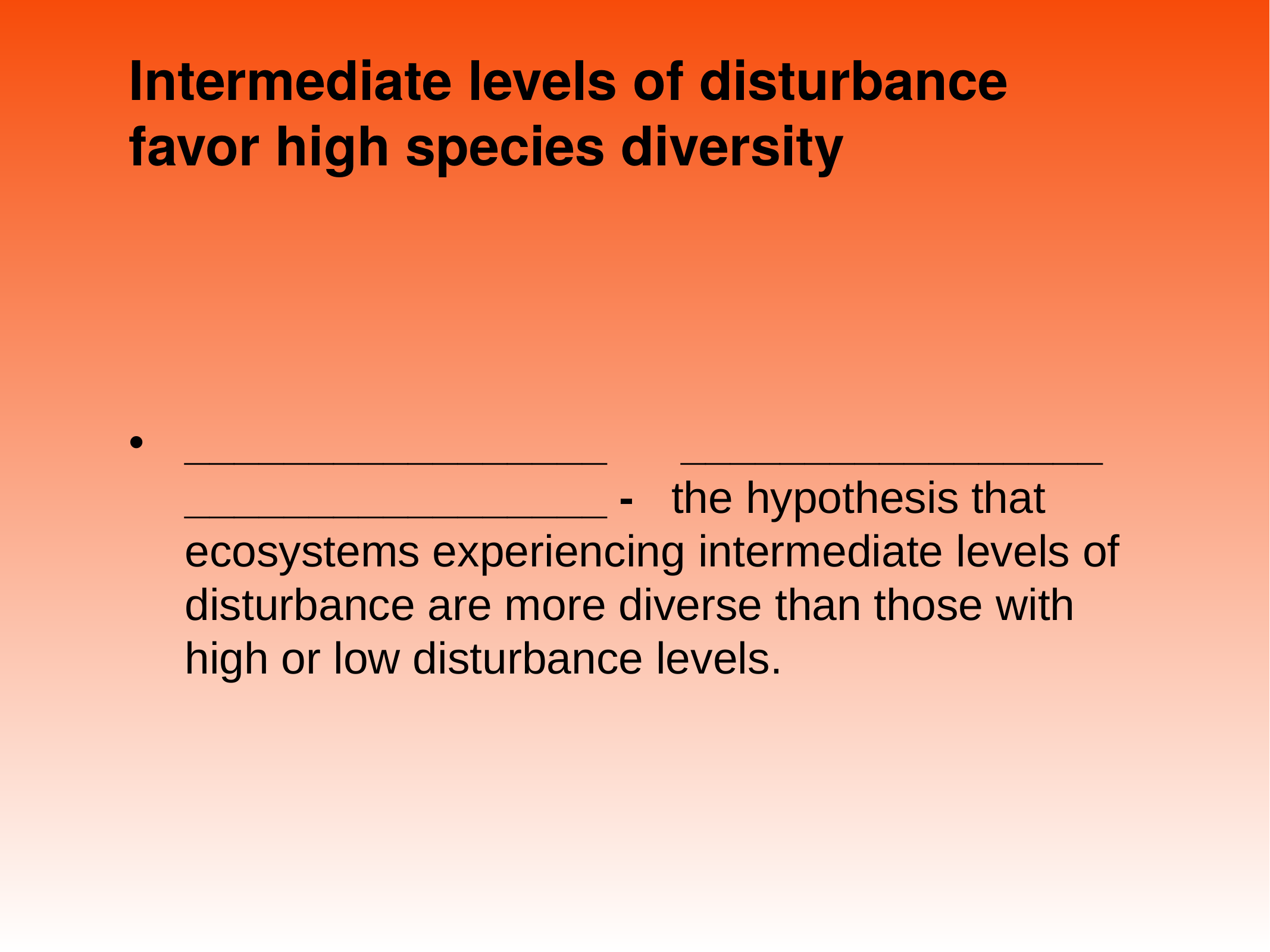

# Intermediate levels of disturbance favor high species diversity
_________________      _________________ _________________ -   the hypothesis that ecosystems experiencing intermediate levels of disturbance are more diverse than those with high or low disturbance levels.